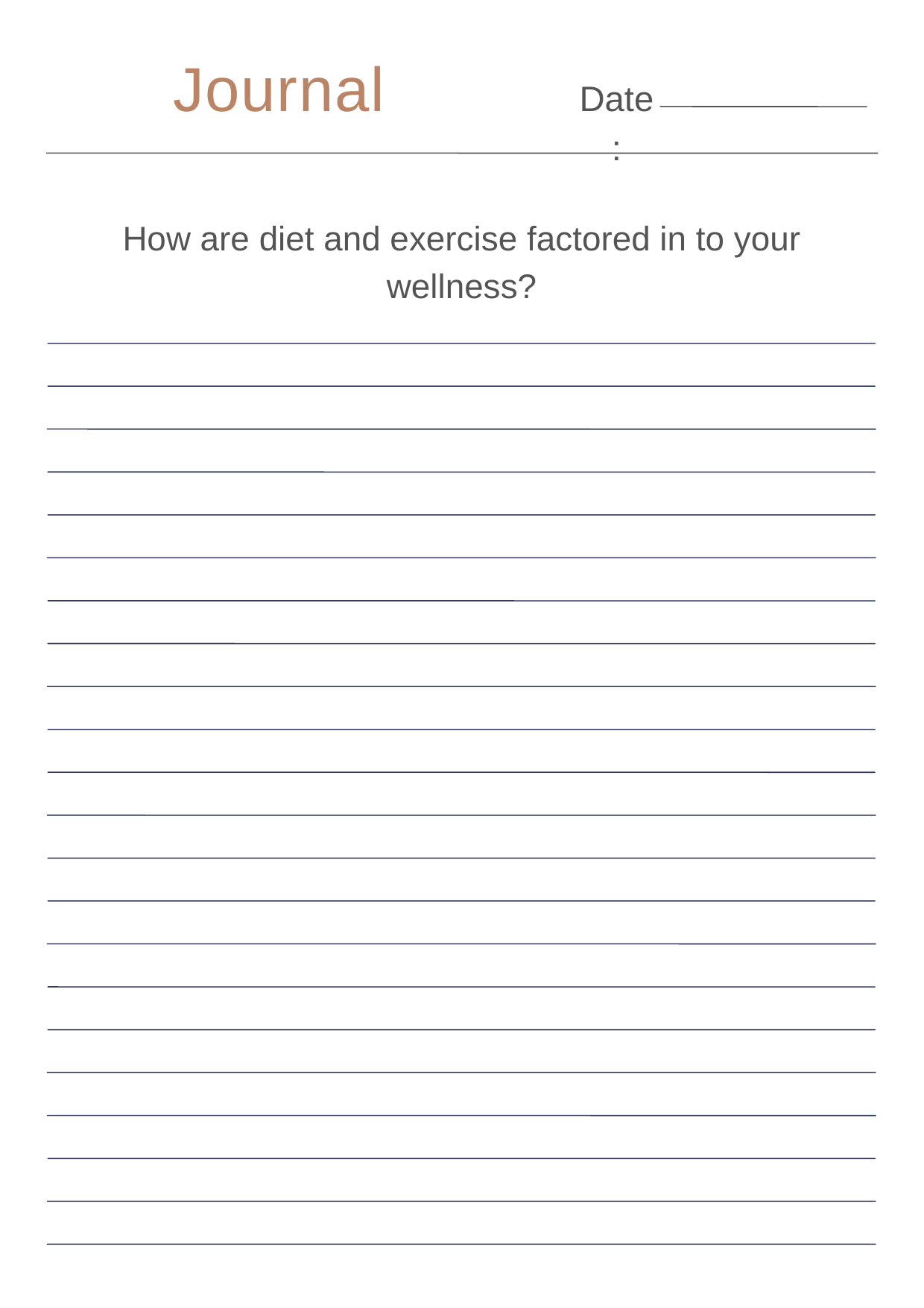

Journal
Date:

How are diet and exercise factored in to your wellness?